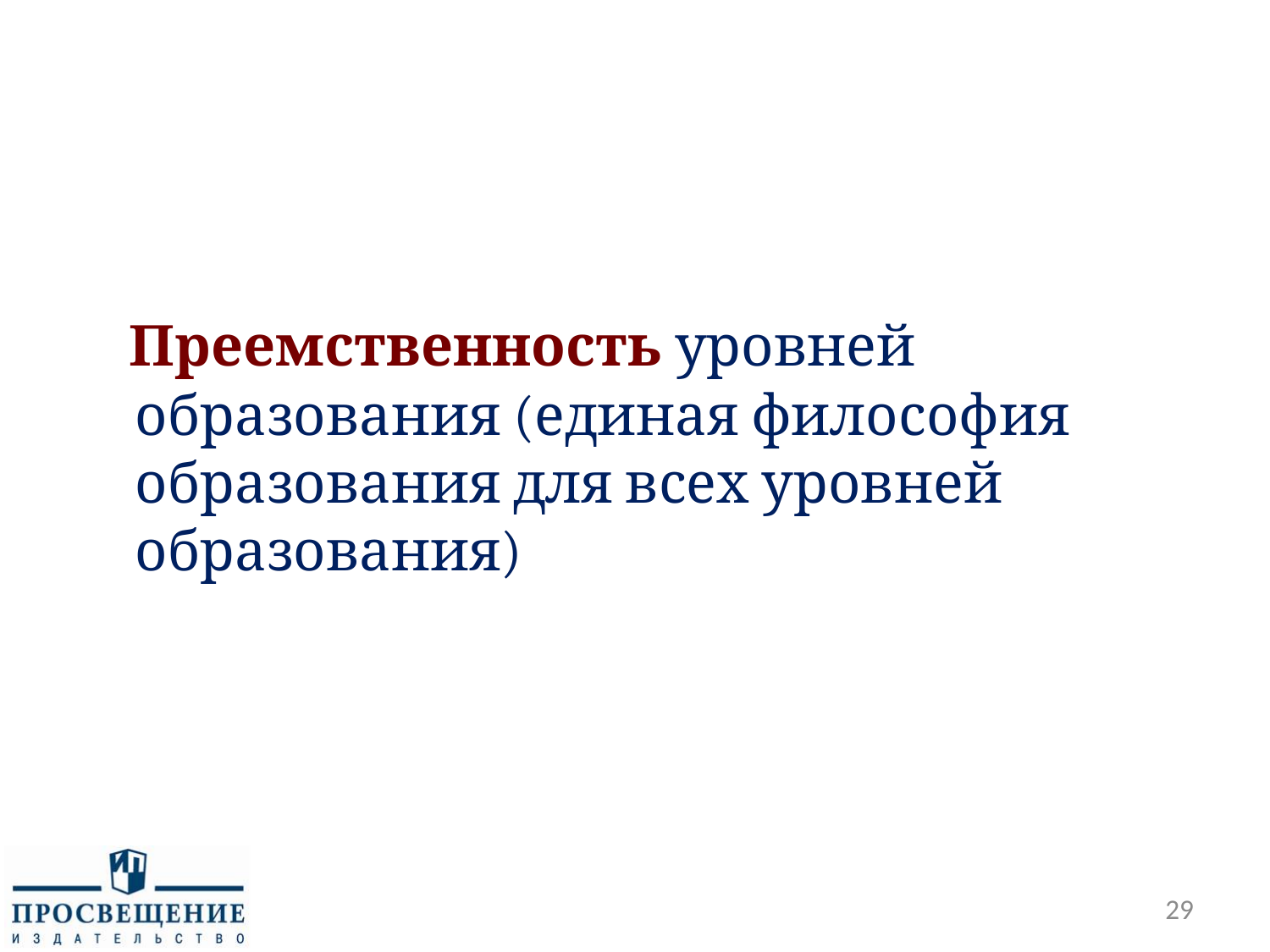

Преемственность уровней образования (единая философия образования для всех уровней образования)

29